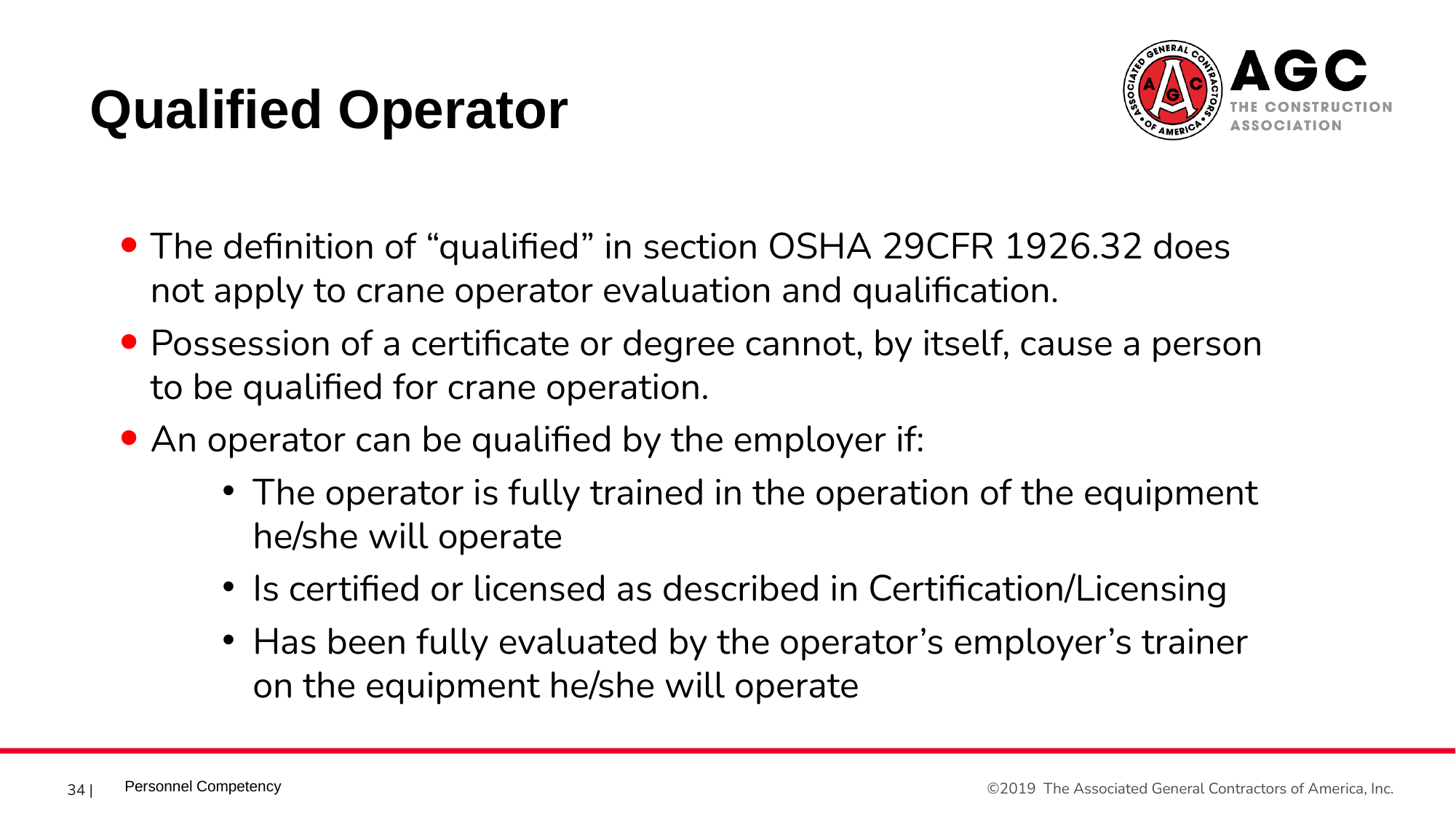

Qualified Operator

The definition of “qualified” in section OSHA 29CFR 1926.32 does not apply to crane operator evaluation and qualification.
Possession of a certificate or degree cannot, by itself, cause a person to be qualified for crane operation.
An operator can be qualified by the employer if:
The operator is fully trained in the operation of the equipment he/she will operate
Is certified or licensed as described in Certification/Licensing
Has been fully evaluated by the operator’s employer’s trainer on the equipment he/she will operate
Personnel Competency